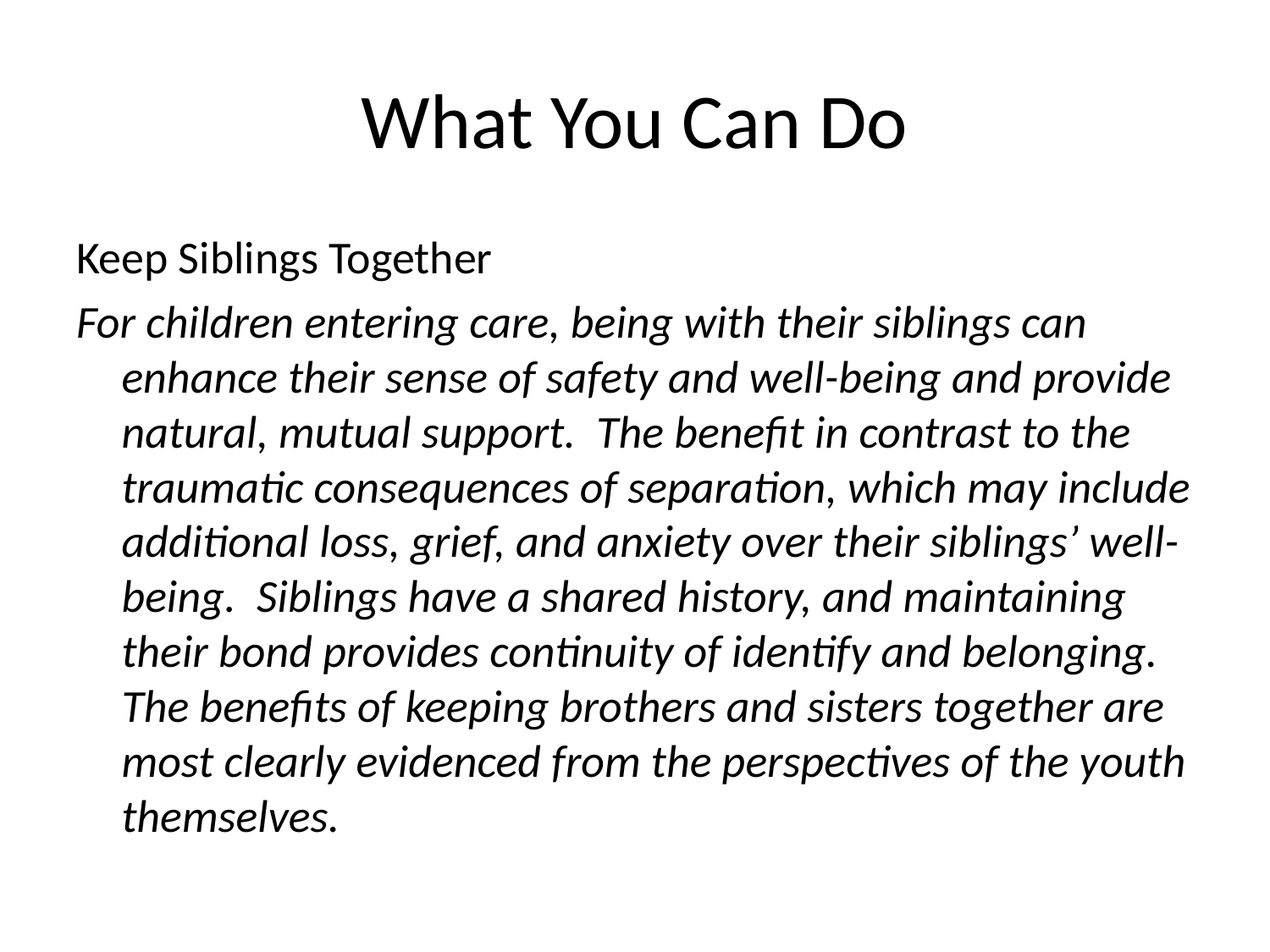

# What You Can Do
Keep Siblings Together
For children entering care, being with their siblings can enhance their sense of safety and well-being and provide natural, mutual support.  The benefit in contrast to the traumatic consequences of separation, which may include additional loss, grief, and anxiety over their siblings’ well-being.  Siblings have a shared history, and maintaining their bond provides continuity of identify and belonging.  The benefits of keeping brothers and sisters together are most clearly evidenced from the perspectives of the youth themselves.